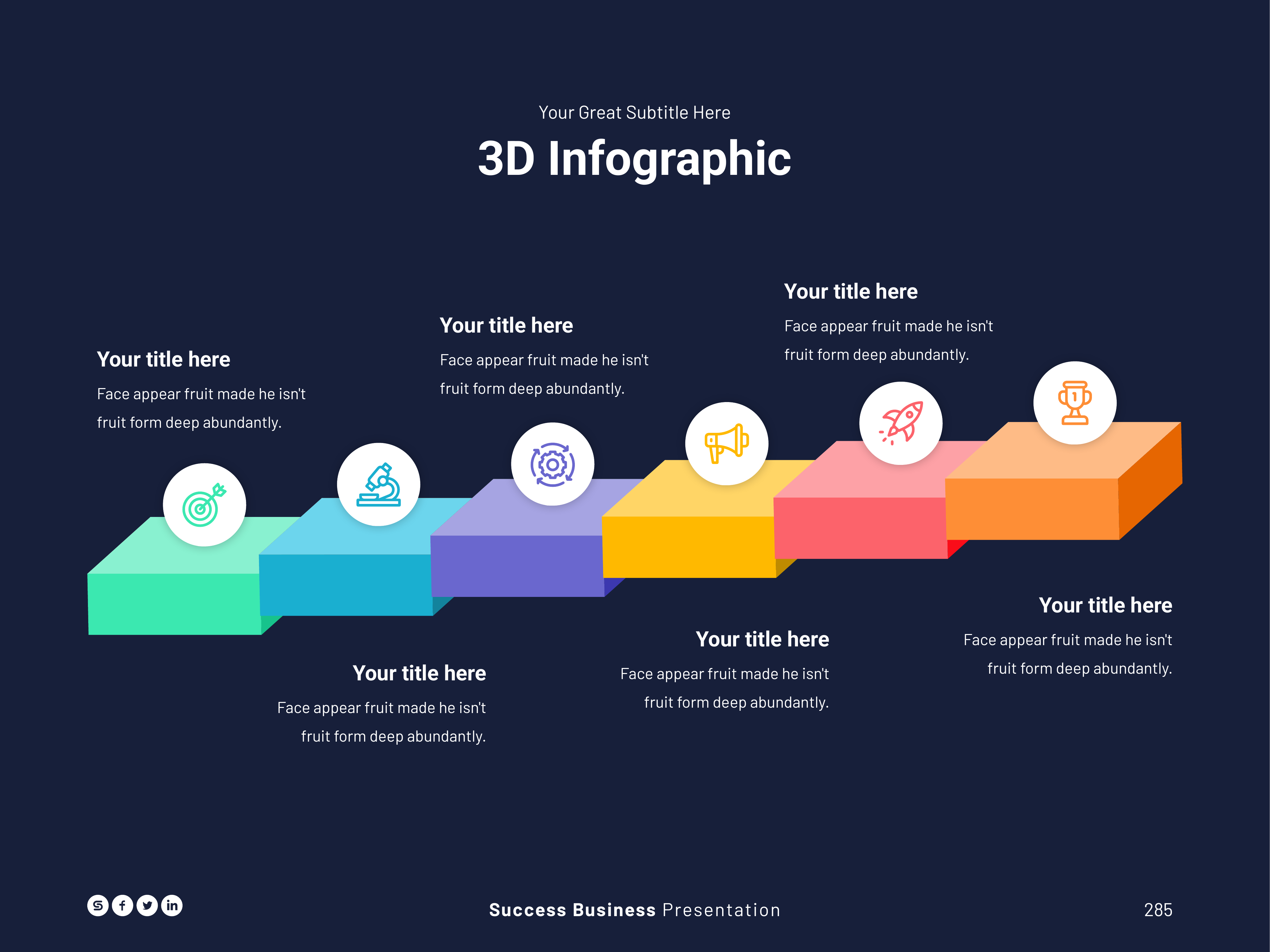

Your Great Subtitle Here
3D Infographic
Your title here
Face appear fruit made he isn't fruit form deep abundantly.
Your title here
Face appear fruit made he isn't fruit form deep abundantly.
Your title here
Face appear fruit made he isn't fruit form deep abundantly.

Your title here
Face appear fruit made he isn't fruit form deep abundantly.
Your title here
Face appear fruit made he isn't fruit form deep abundantly.
Your title here
Face appear fruit made he isn't fruit form deep abundantly.